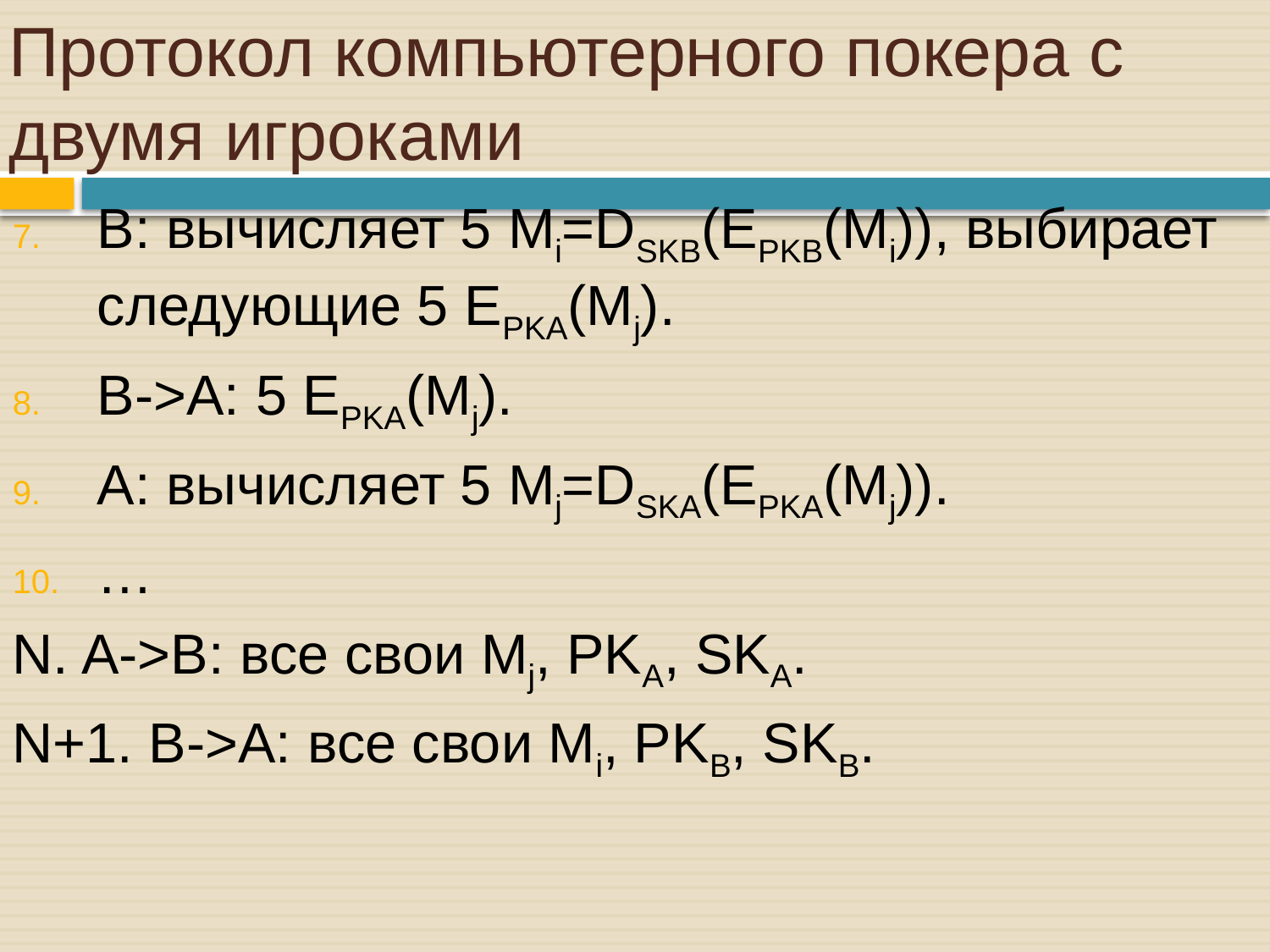

# Протокол компьютерного покера с двумя игроками
B: вычисляет 5 Mi=DSKB(EPKB(Mi)), выбирает следующие 5 EPKA(Mj).
B->A: 5 EPKA(Mj).
A: вычисляет 5 Mj=DSKA(EPKA(Mj)).
…
N. A->B: все свои Mj, PKA, SKA.
N+1. B->A: все свои Mi, PKB, SKB.